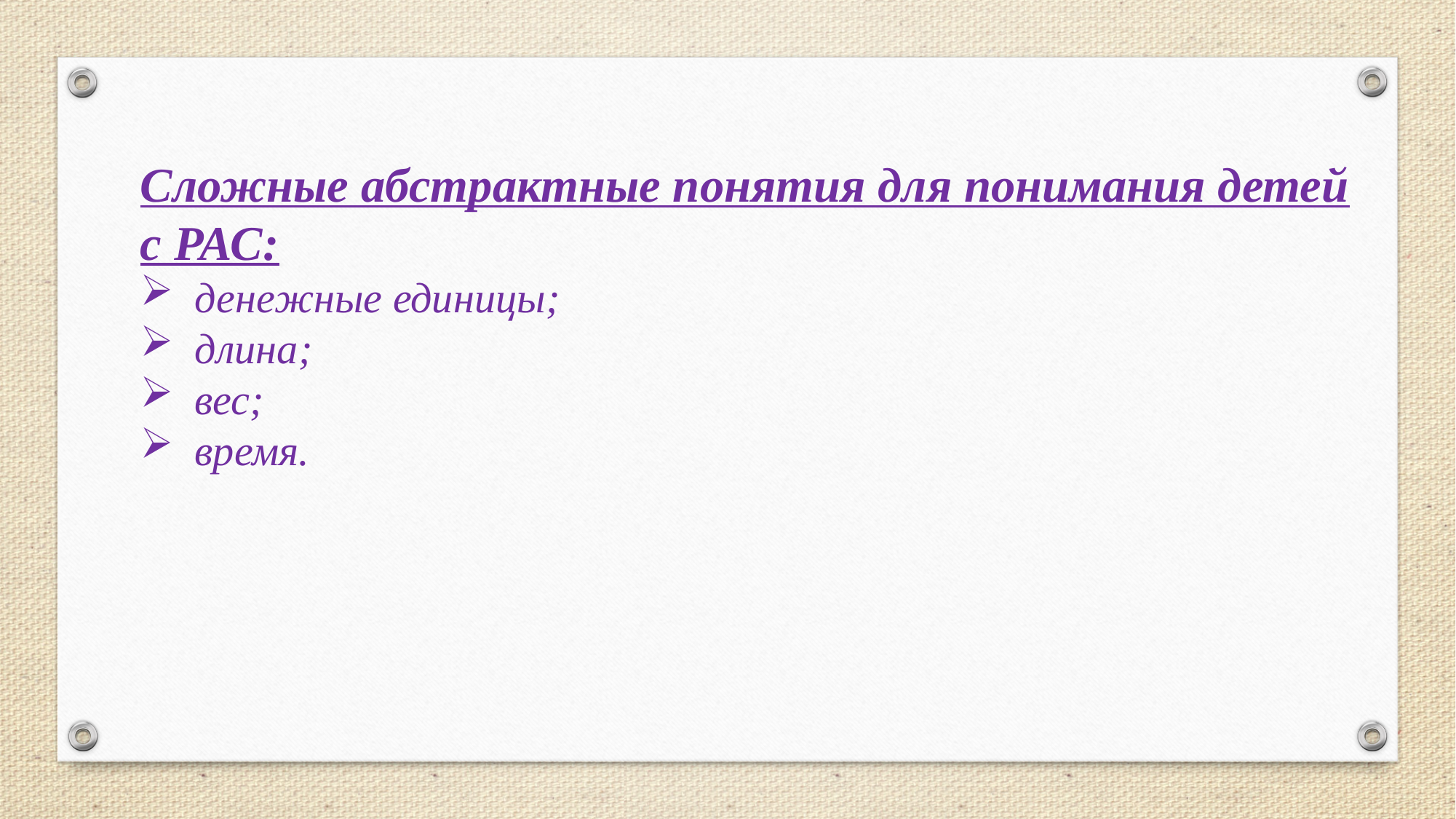

Сложные абстрактные понятия для понимания детей с РАС:
денежные единицы;
длина;
вес;
время.